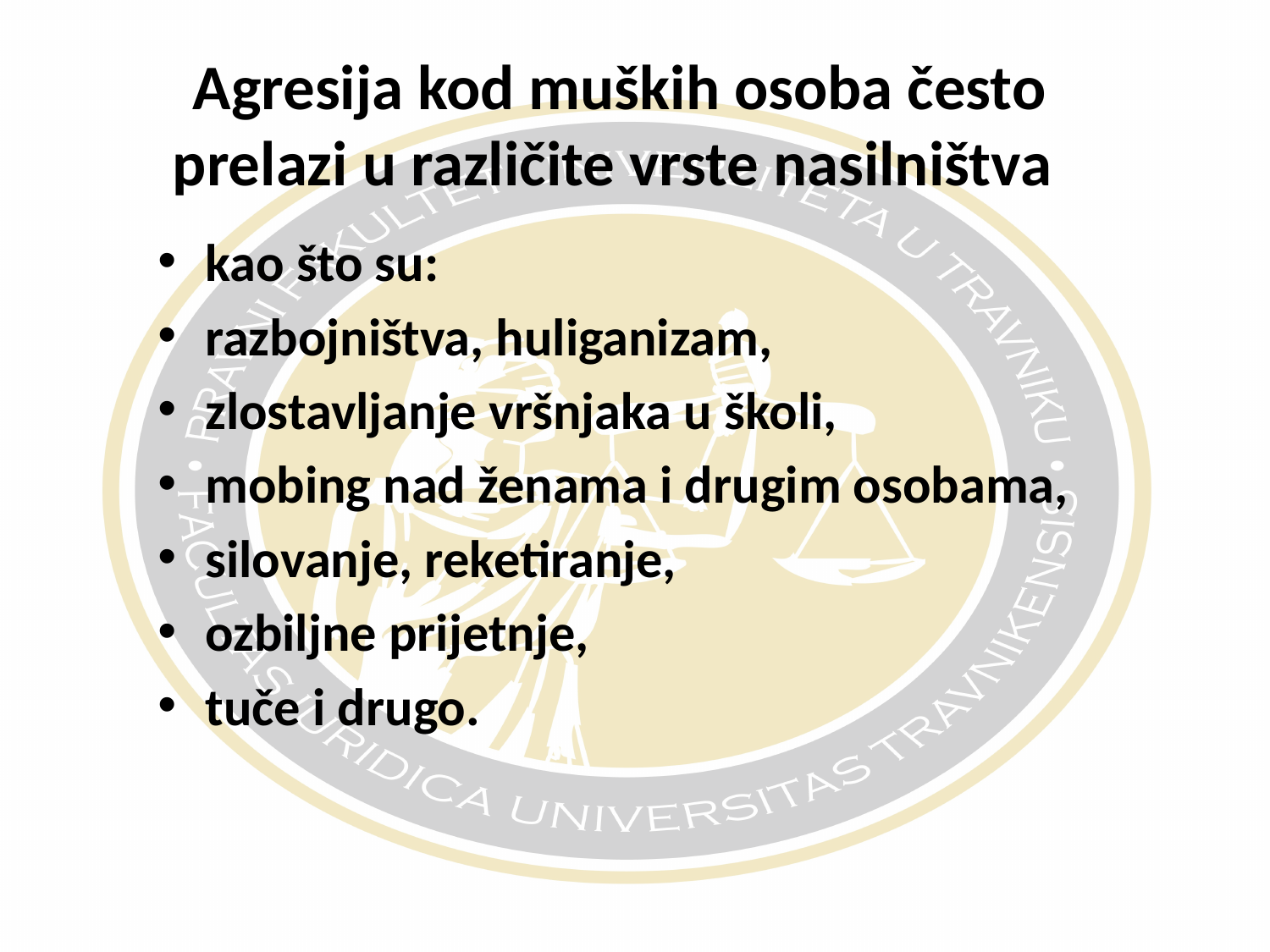

# Agresija kod muških osoba često prelazi u različite vrste nasilništva
kao što su:
razbojništva, huliganizam,
zlostavljanje vršnjaka u školi,
mobing nad ženama i drugim osobama,
silovanje, reketiranje,
ozbiljne prijetnje,
tuče i drugo.